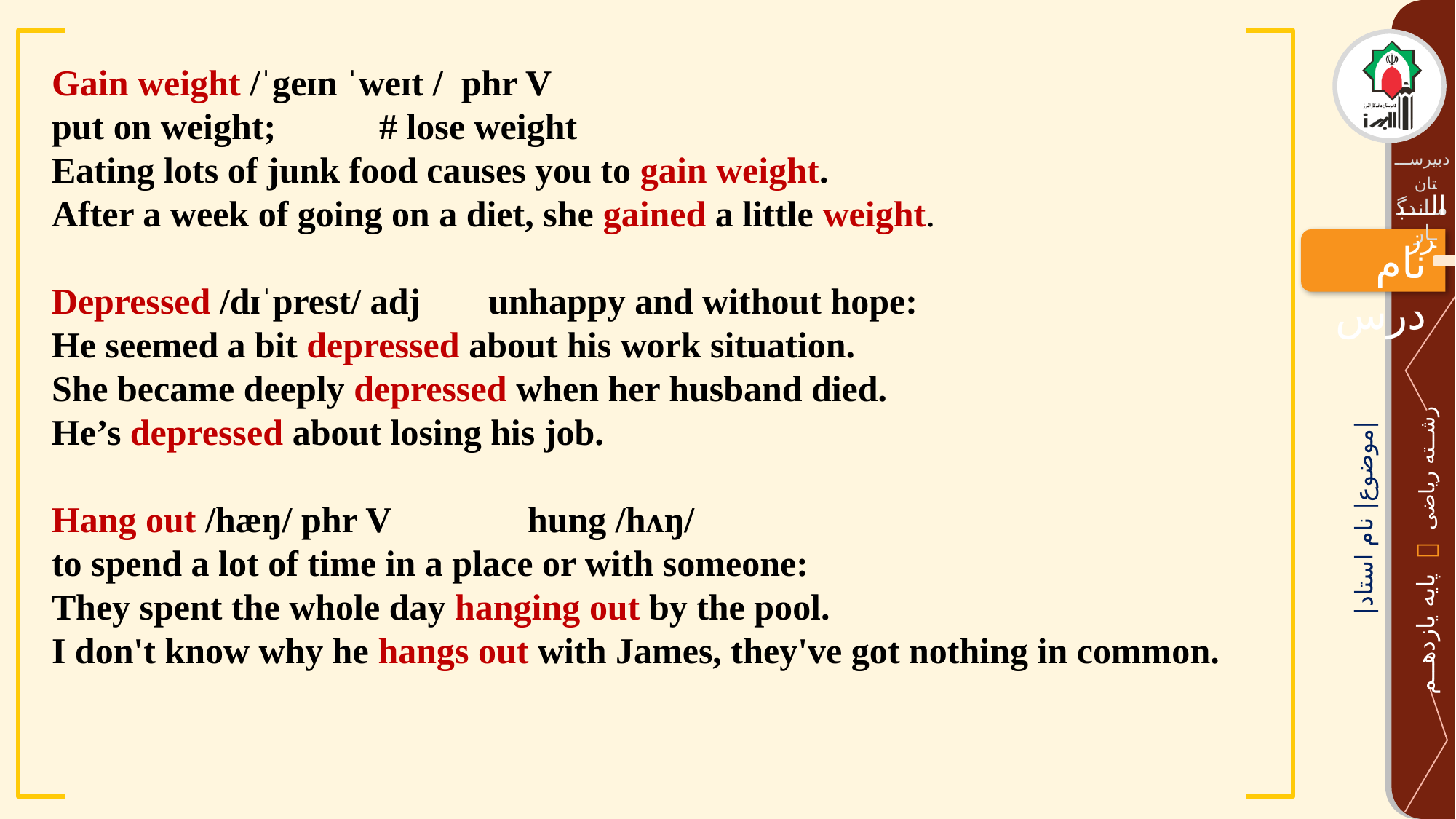

Gain weight /ˈgeɪn ˈweɪt /  phr V
put on weight; 	# lose weight
Eating lots of junk food causes you to gain weight.
After a week of going on a diet, she gained a little weight.

Depressed /dɪˈprest/ adj	unhappy and without hope:
He seemed a bit depressed about his work situation.
She became deeply depressed when her husband died.
He’s depressed about losing his job.

Hang out /hæŋ/ phr V               hung /hʌŋ/
to spend a lot of time in a place or with someone:
They spent the whole day hanging out by the pool.
I don't know why he hangs out with James, they've got nothing in common.